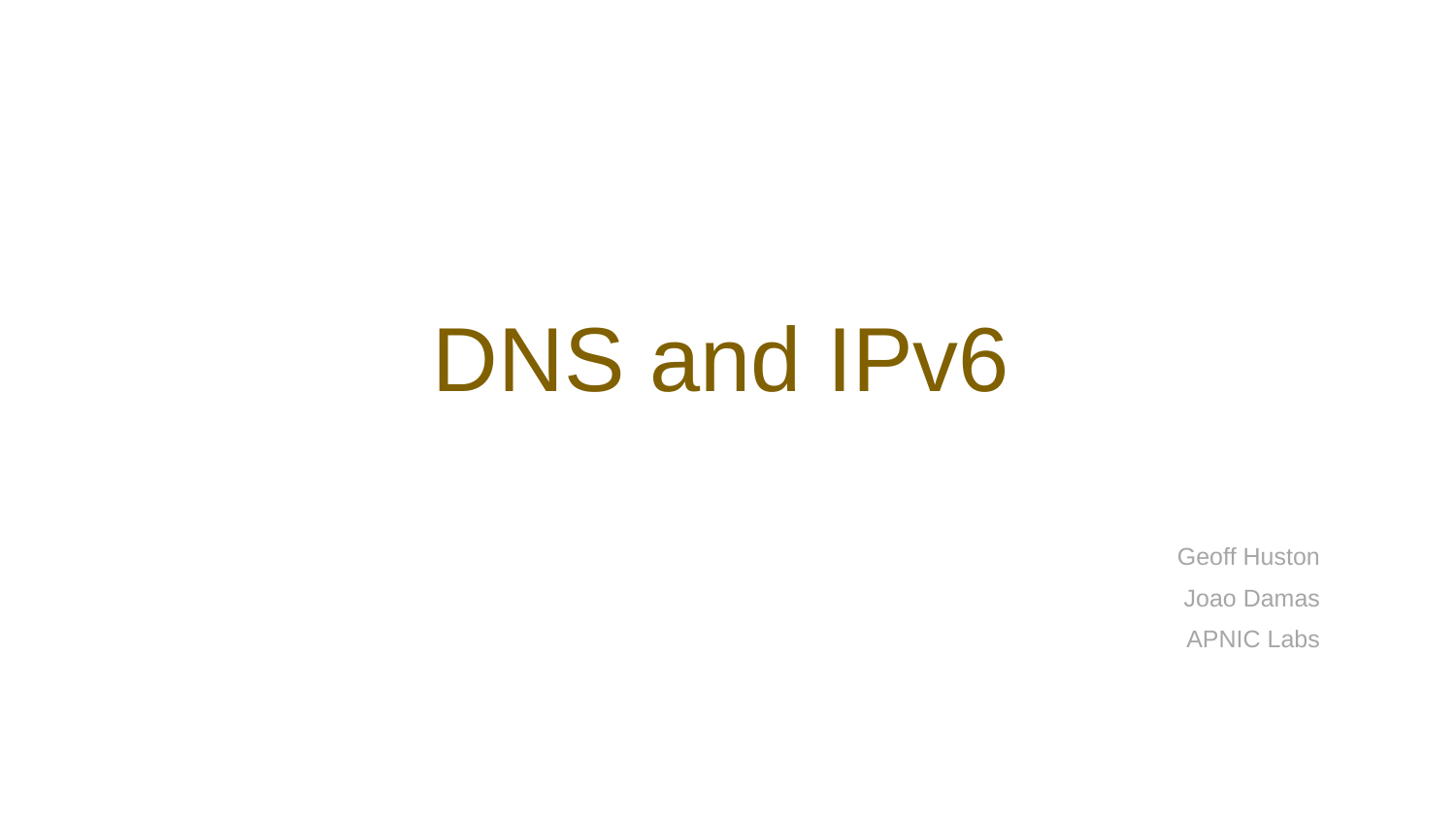

# DNS and IPv6

Geoff Huston
Joao Damas
APNIC Labs